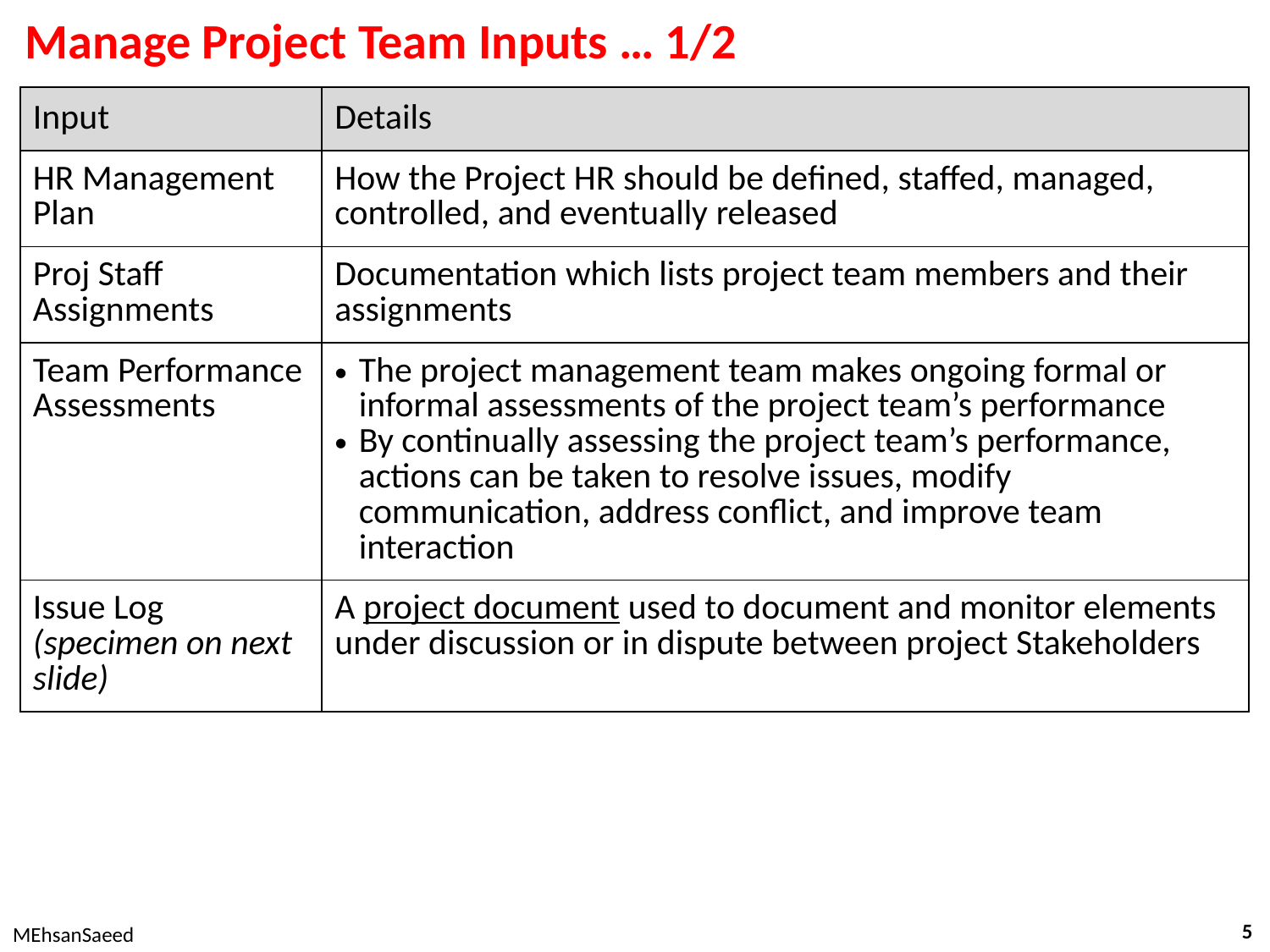

# Manage Project Team Inputs … 1/2
| Input | Details |
| --- | --- |
| HR Management Plan | How the Project HR should be defined, staffed, managed, controlled, and eventually released |
| Proj Staff Assignments | Documentation which lists project team members and their assignments |
| Team Performance Assessments | The project management team makes ongoing formal or informal assessments of the project team’s performance By continually assessing the project team’s performance, actions can be taken to resolve issues, modify communication, address conflict, and improve team interaction |
| Issue Log (specimen on next slide) | A project document used to document and monitor elements under discussion or in dispute between project Stakeholders |
5
MEhsanSaeed